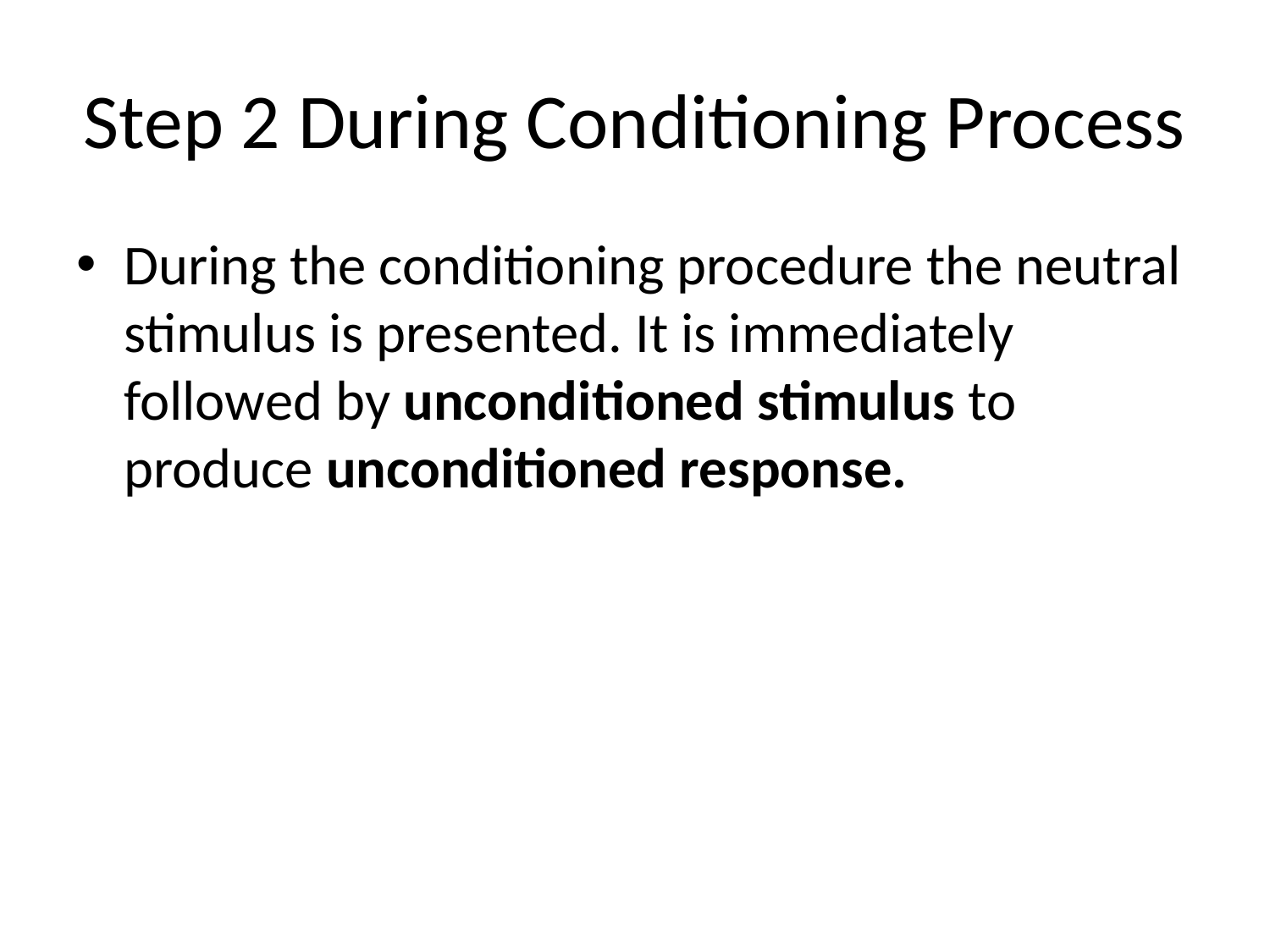

# Step 2 During Conditioning Process
During the conditioning procedure the neutral stimulus is presented. It is immediately followed by unconditioned stimulus to produce unconditioned response.